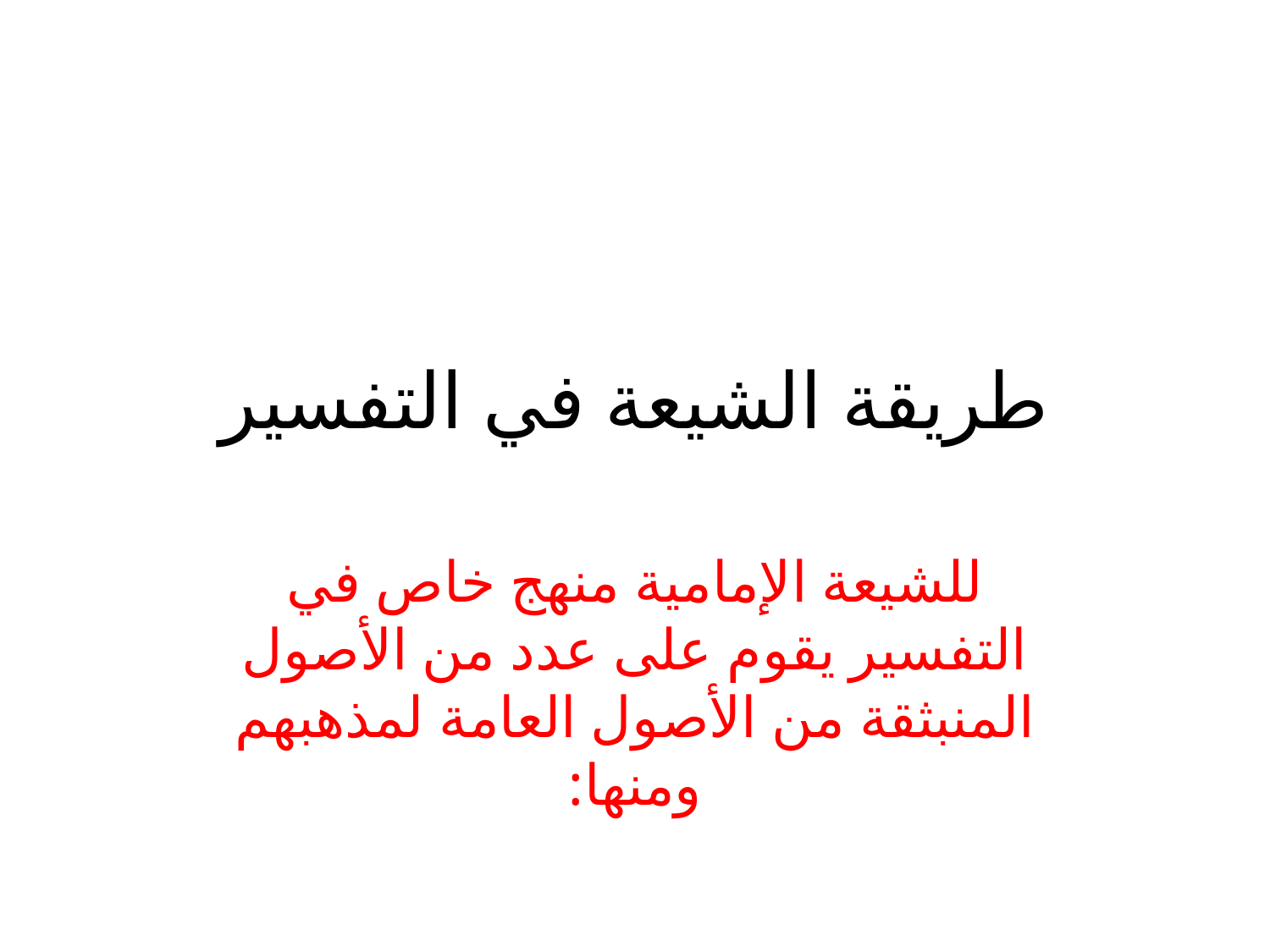

# طريقة الشيعة في التفسير
للشيعة الإمامية منهج خاص في التفسير يقوم على عدد من الأصول المنبثقة من الأصول العامة لمذهبهم ومنها: